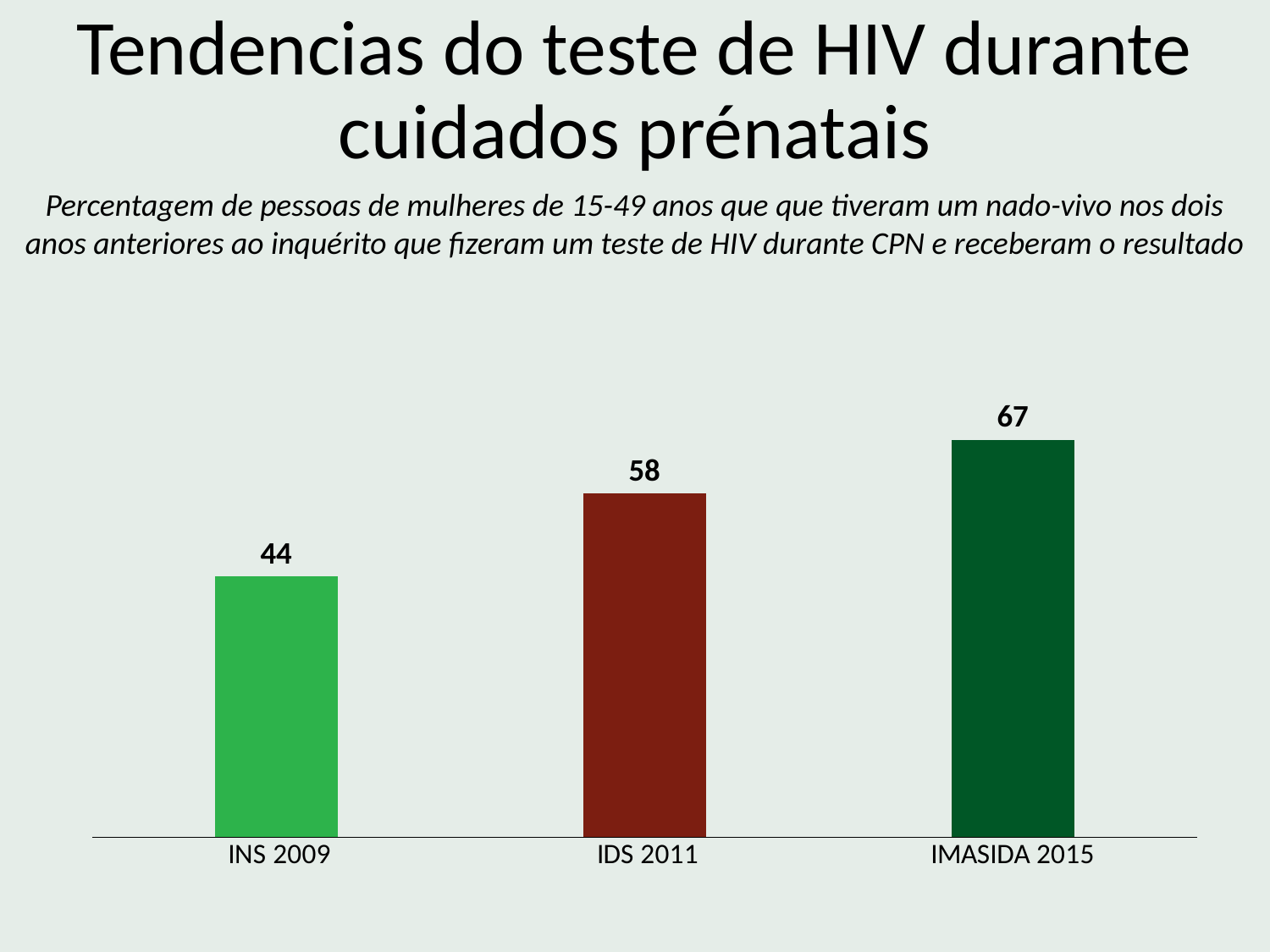

Tendencias do teste de HIV durante cuidados prénatais
Percentagem de pessoas de mulheres de 15-49 anos que que tiveram um nado-vivo nos dois anos anteriores ao inquérito que fizeram um teste de HIV durante CPN e receberam o resultado

### Chart

| Category | Column1 |
|---|---|
|  INS 2009 | 44.0 |
|  IDS 2011 | 58.0 |
| IMASIDA 2015 | 67.0 |